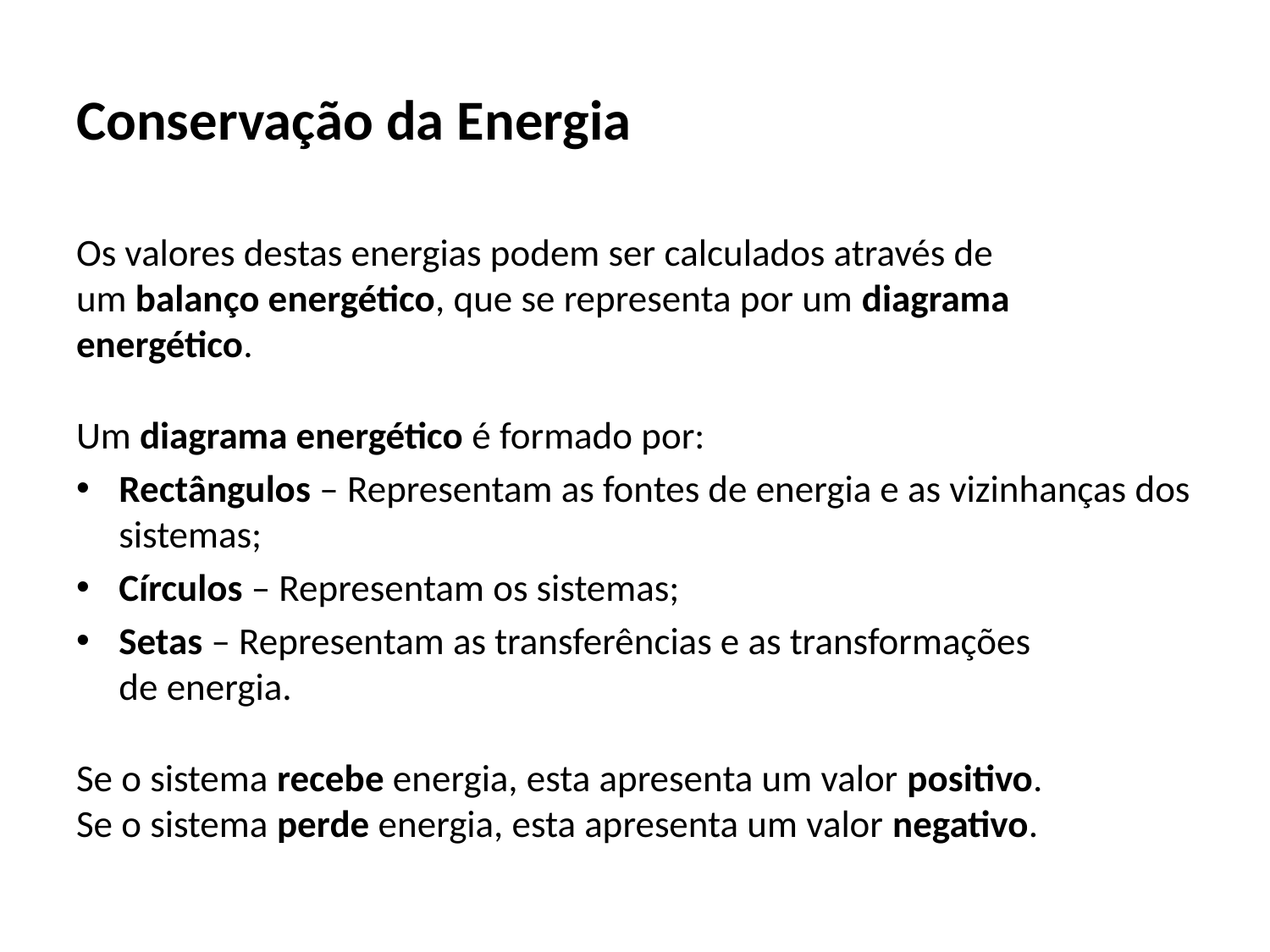

# Conservação da Energia
Os valores destas energias podem ser calculados através de
um balanço energético, que se representa por um diagrama energético.

Um diagrama energético é formado por:
Rectângulos – Representam as fontes de energia e as vizinhanças dos sistemas;
Círculos – Representam os sistemas;
Setas – Representam as transferências e as transformações
de energia.

Se o sistema recebe energia, esta apresenta um valor positivo.
Se o sistema perde energia, esta apresenta um valor negativo.